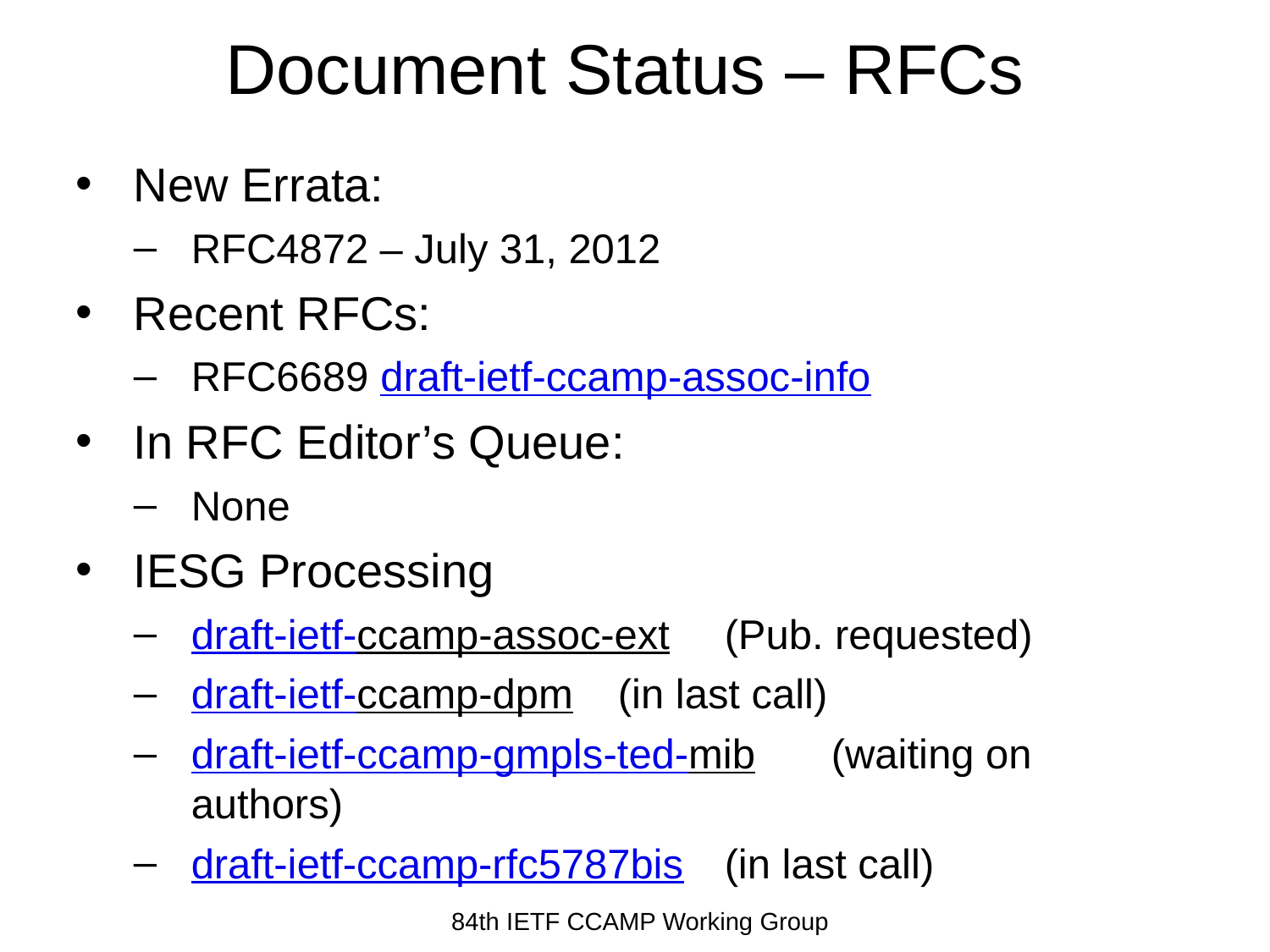

# Document Status – RFCs
New Errata:
RFC4872 – July 31, 2012
Recent RFCs:
RFC6689 draft-ietf-ccamp-assoc-info
In RFC Editor’s Queue:
None
IESG Processing
draft-ietf-ccamp-assoc-ext		(Pub. requested)
draft-ietf-ccamp-dpm				(in last call)
draft-ietf-ccamp-gmpls-ted-mib	(waiting on authors)
draft-ietf-ccamp-rfc5787bis 		(in last call)
84th IETF CCAMP Working Group
84th IETF CCAMP Working Group